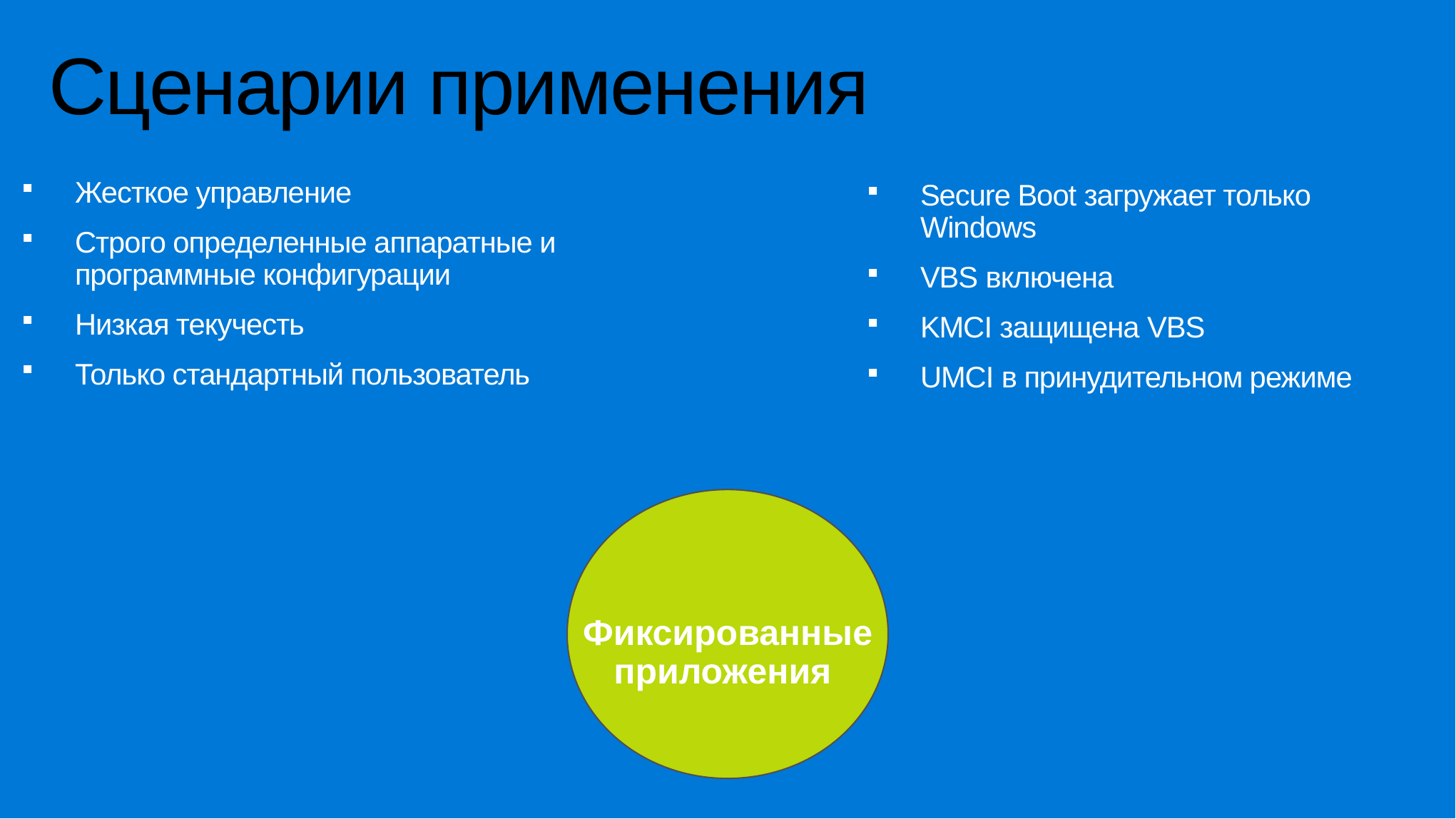

# Сценарии применения
Жесткое управление
Строго определенные аппаратные и программные конфигурации
Низкая текучесть
Только стандартный пользователь
Secure Boot загружает только Windows
VBS включена
KMCI защищена VBS
UMCI в принудительном режиме

Фиксированные приложения